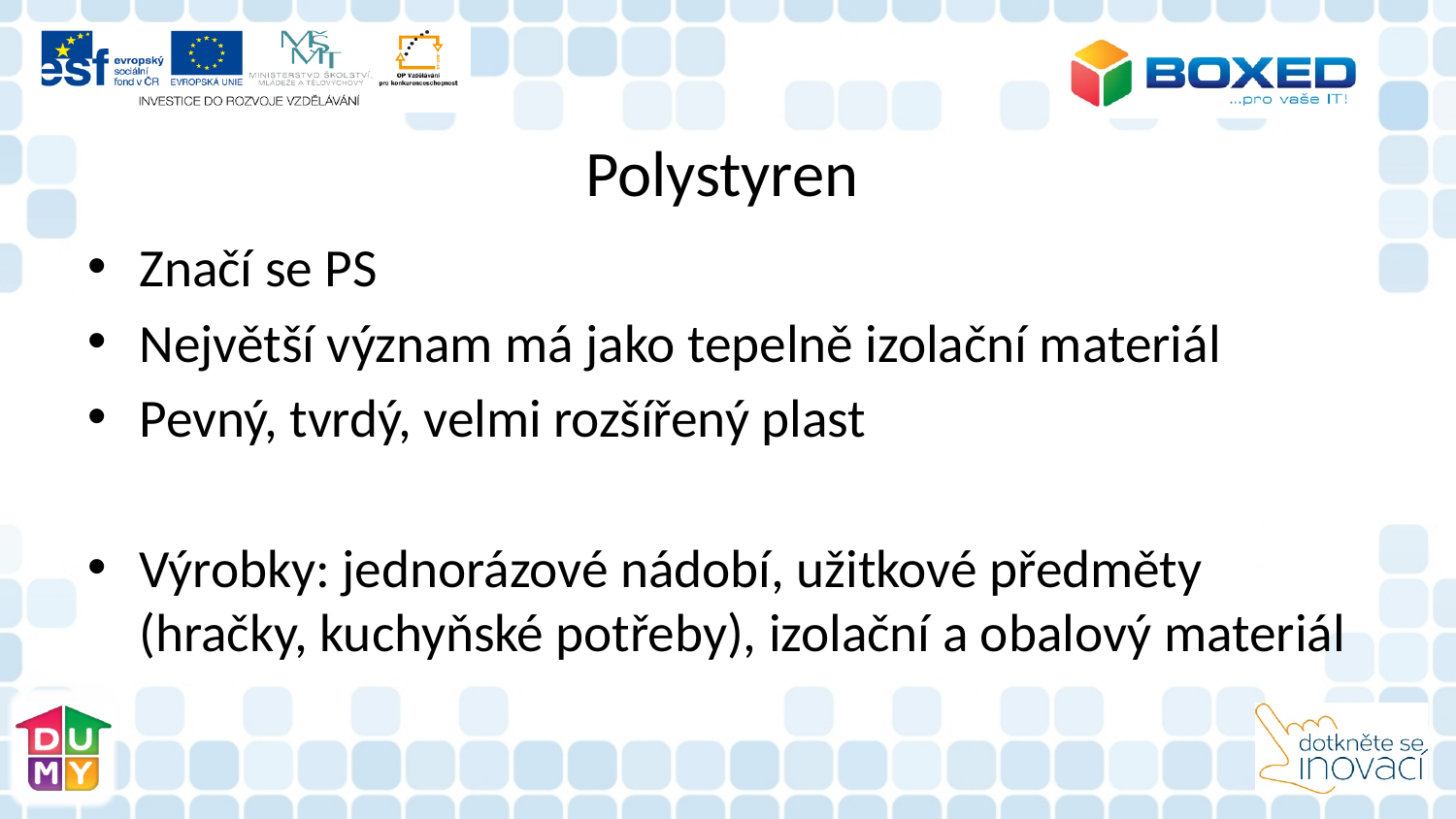

# Polystyren
Značí se PS
Největší význam má jako tepelně izolační materiál
Pevný, tvrdý, velmi rozšířený plast

Výrobky: jednorázové nádobí, užitkové předměty (hračky, kuchyňské potřeby), izolační a obalový materiál